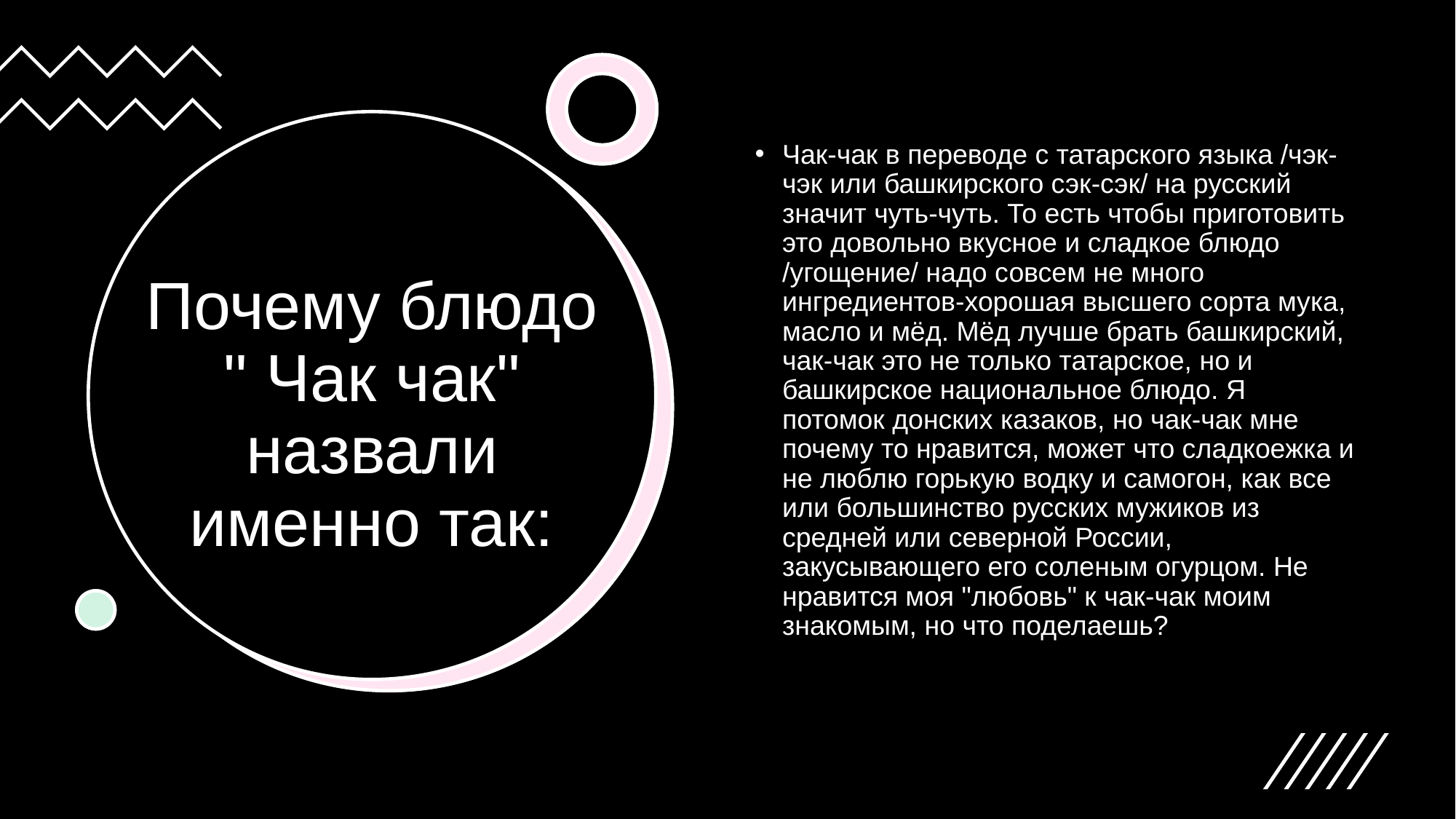

Чак-чак в переводе с татарского языка /чэк-чэк или башкирского сэк-сэк/ на русский значит чуть-чуть. То есть чтобы приготовить это довольно вкусное и сладкое блюдо /угощение/ надо совсем не много ингредиентов-хорошая высшего сорта мука, масло и мёд. Мёд лучше брать башкирский, чак-чак это не только татарское, но и башкирское национальное блюдо. Я потомок донских казаков, но чак-чак мне почему то нравится, может что сладкоежка и не люблю горькую водку и самогон, как все или большинство русских мужиков из средней или северной России, закусывающего его соленым огурцом. Не нравится моя "любовь" к чак-чак моим знакомым, но что поделаешь?
# Почему блюдо " Чак чак" назвали именно так: